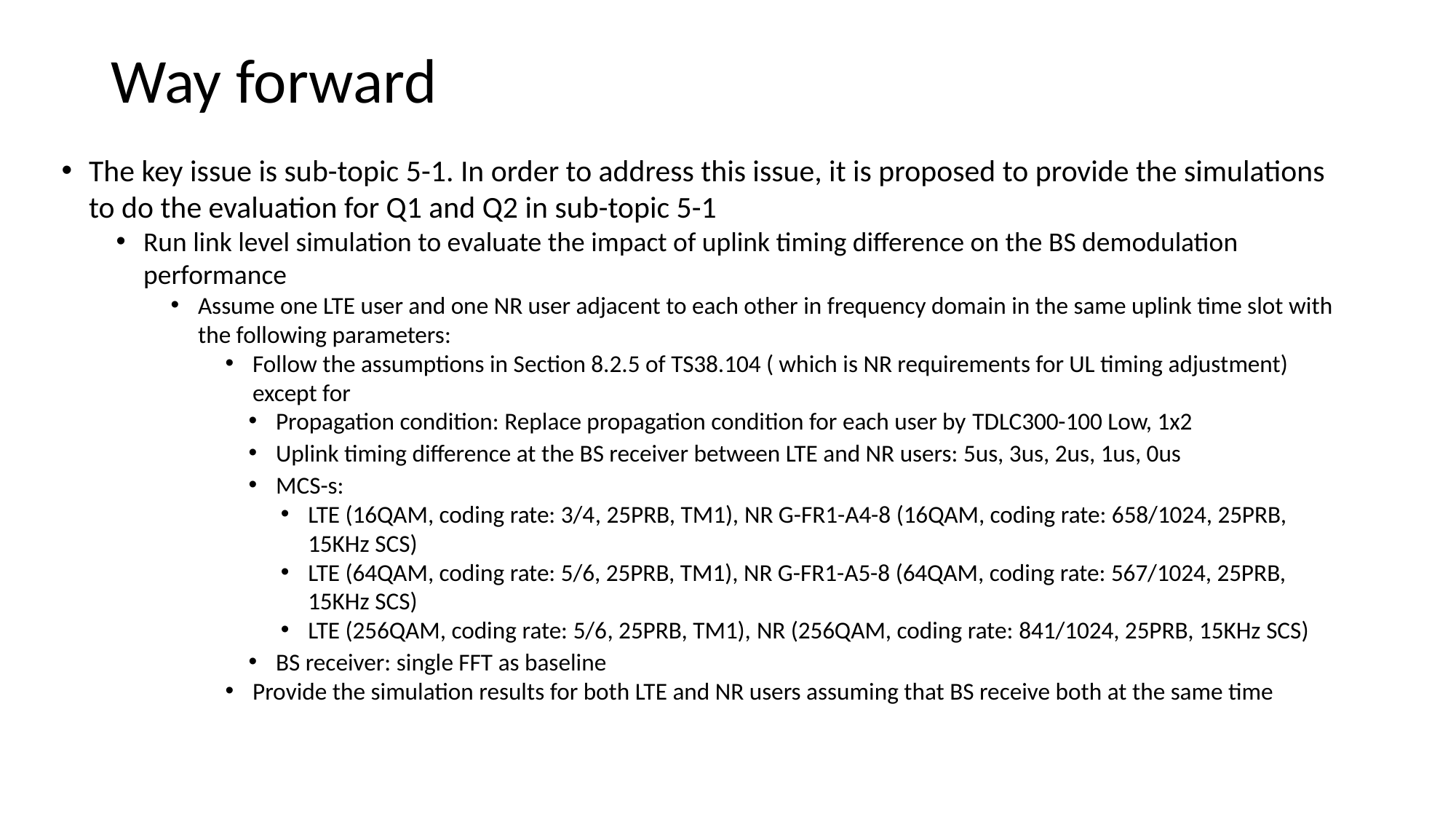

# Way forward
The key issue is sub-topic 5-1. In order to address this issue, it is proposed to provide the simulations to do the evaluation for Q1 and Q2 in sub-topic 5-1
Run link level simulation to evaluate the impact of uplink timing difference on the BS demodulation performance
Assume one LTE user and one NR user adjacent to each other in frequency domain in the same uplink time slot with the following parameters:
Follow the assumptions in Section 8.2.5 of TS38.104 ( which is NR requirements for UL timing adjustment) except for
Propagation condition: Replace propagation condition for each user by TDLC300-100 Low, 1x2
Uplink timing difference at the BS receiver between LTE and NR users: 5us, 3us, 2us, 1us, 0us
MCS-s:
LTE (16QAM, coding rate: 3/4, 25PRB, TM1), NR G-FR1-A4-8 (16QAM, coding rate: 658/1024, 25PRB, 15KHz SCS)
LTE (64QAM, coding rate: 5/6, 25PRB, TM1), NR G-FR1-A5-8 (64QAM, coding rate: 567/1024, 25PRB, 15KHz SCS)
LTE (256QAM, coding rate: 5/6, 25PRB, TM1), NR (256QAM, coding rate: 841/1024, 25PRB, 15KHz SCS)
BS receiver: single FFT as baseline
Provide the simulation results for both LTE and NR users assuming that BS receive both at the same time